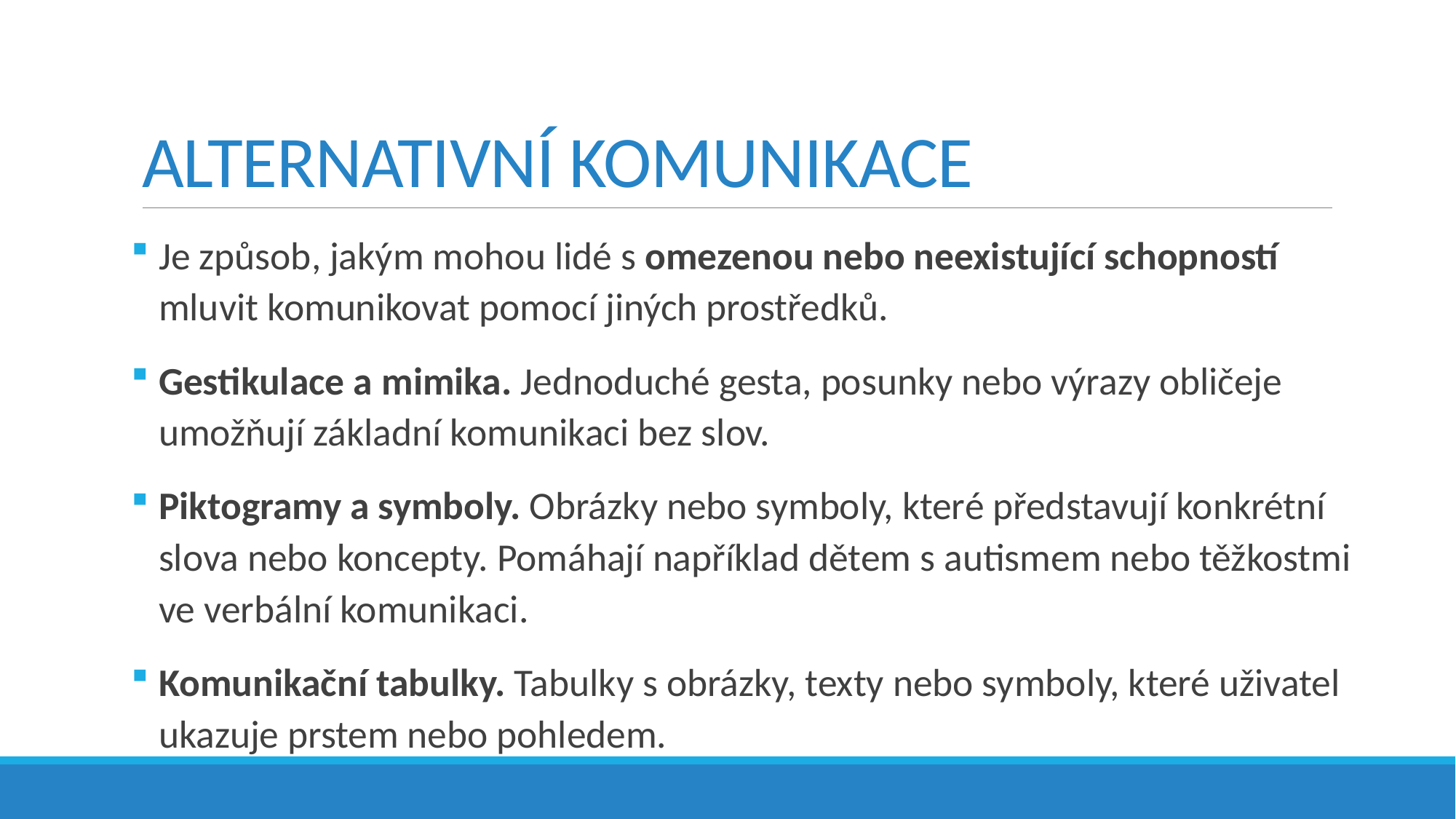

# ALTERNATIVNÍ KOMUNIKACE
Je způsob, jakým mohou lidé s omezenou nebo neexistující schopností mluvit komunikovat pomocí jiných prostředků.
Gestikulace a mimika. Jednoduché gesta, posunky nebo výrazy obličeje umožňují základní komunikaci bez slov.
Piktogramy a symboly. Obrázky nebo symboly, které představují konkrétní slova nebo koncepty. Pomáhají například dětem s autismem nebo těžkostmi ve verbální komunikaci.
Komunikační tabulky. Tabulky s obrázky, texty nebo symboly, které uživatel ukazuje prstem nebo pohledem.